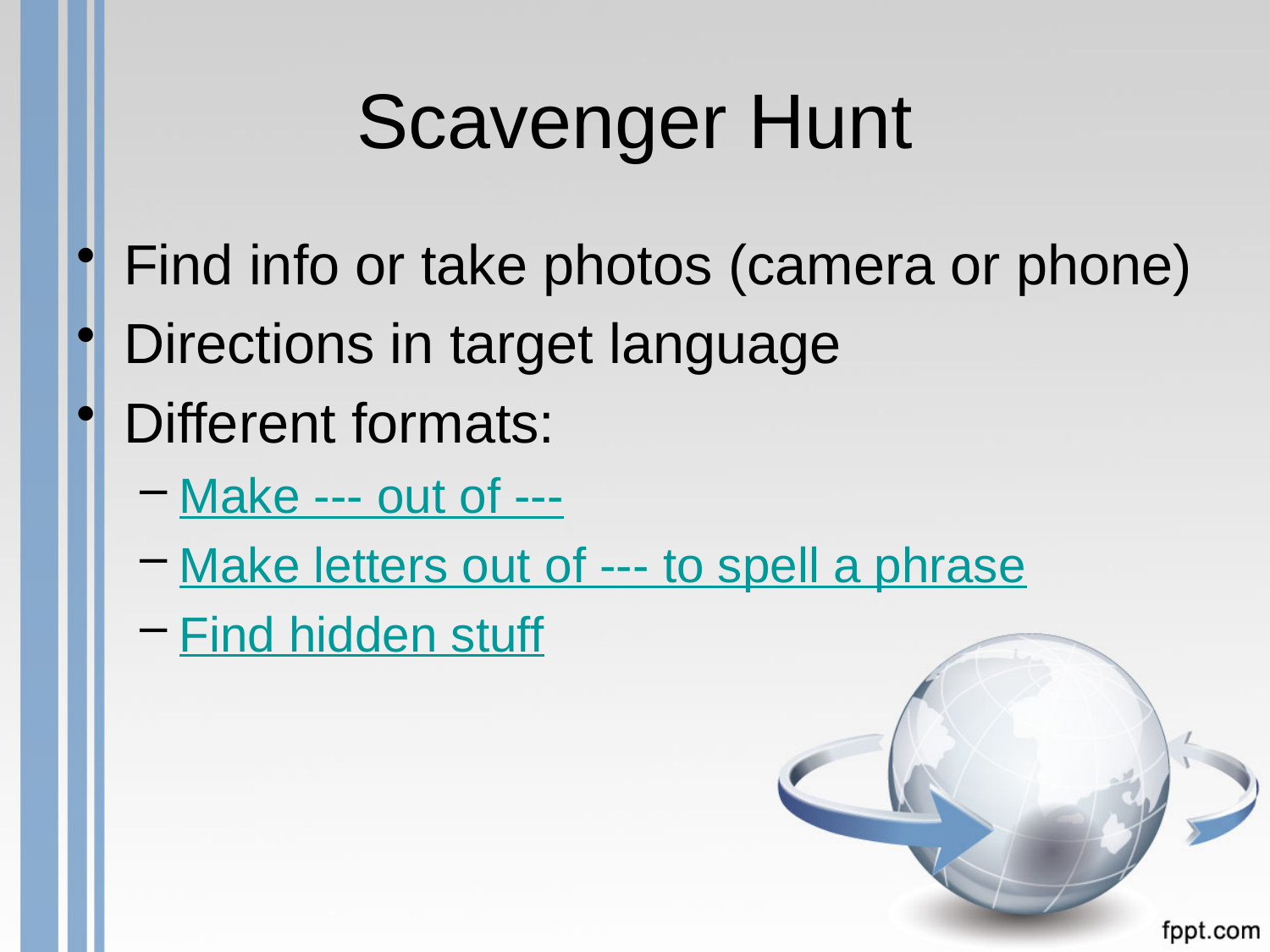

# Scavenger Hunt
Find info or take photos (camera or phone)
Directions in target language
Different formats:
Make --- out of ---
Make letters out of --- to spell a phrase
Find hidden stuff